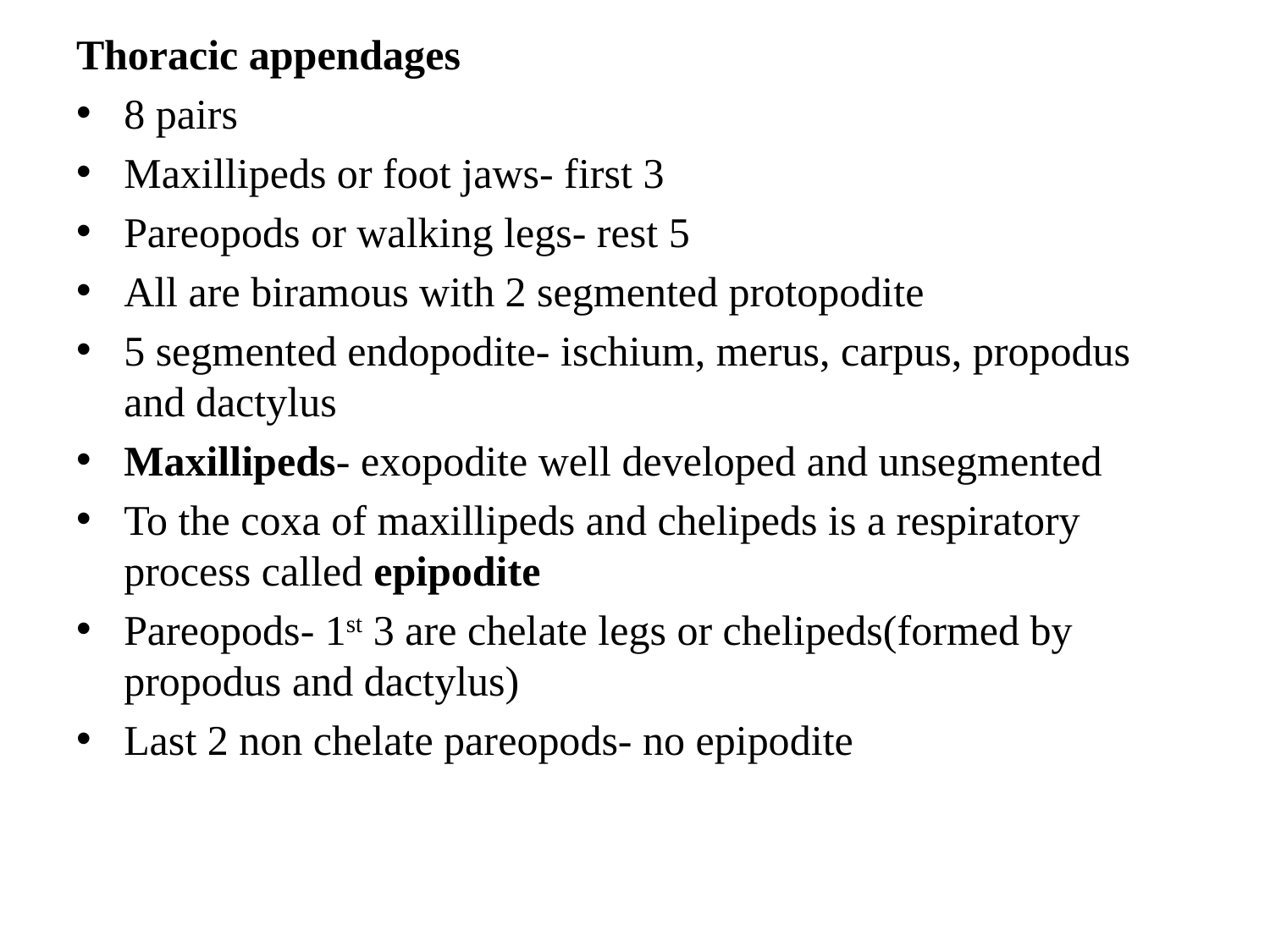

Thoracic appendages
8 pairs
Maxillipeds or foot jaws- first 3
Pareopods or walking legs- rest 5
All are biramous with 2 segmented protopodite
5 segmented endopodite- ischium, merus, carpus, propodus and dactylus
Maxillipeds- exopodite well developed and unsegmented
To the coxa of maxillipeds and chelipeds is a respiratory process called epipodite
Pareopods- 1st 3 are chelate legs or chelipeds(formed by propodus and dactylus)
Last 2 non chelate pareopods- no epipodite